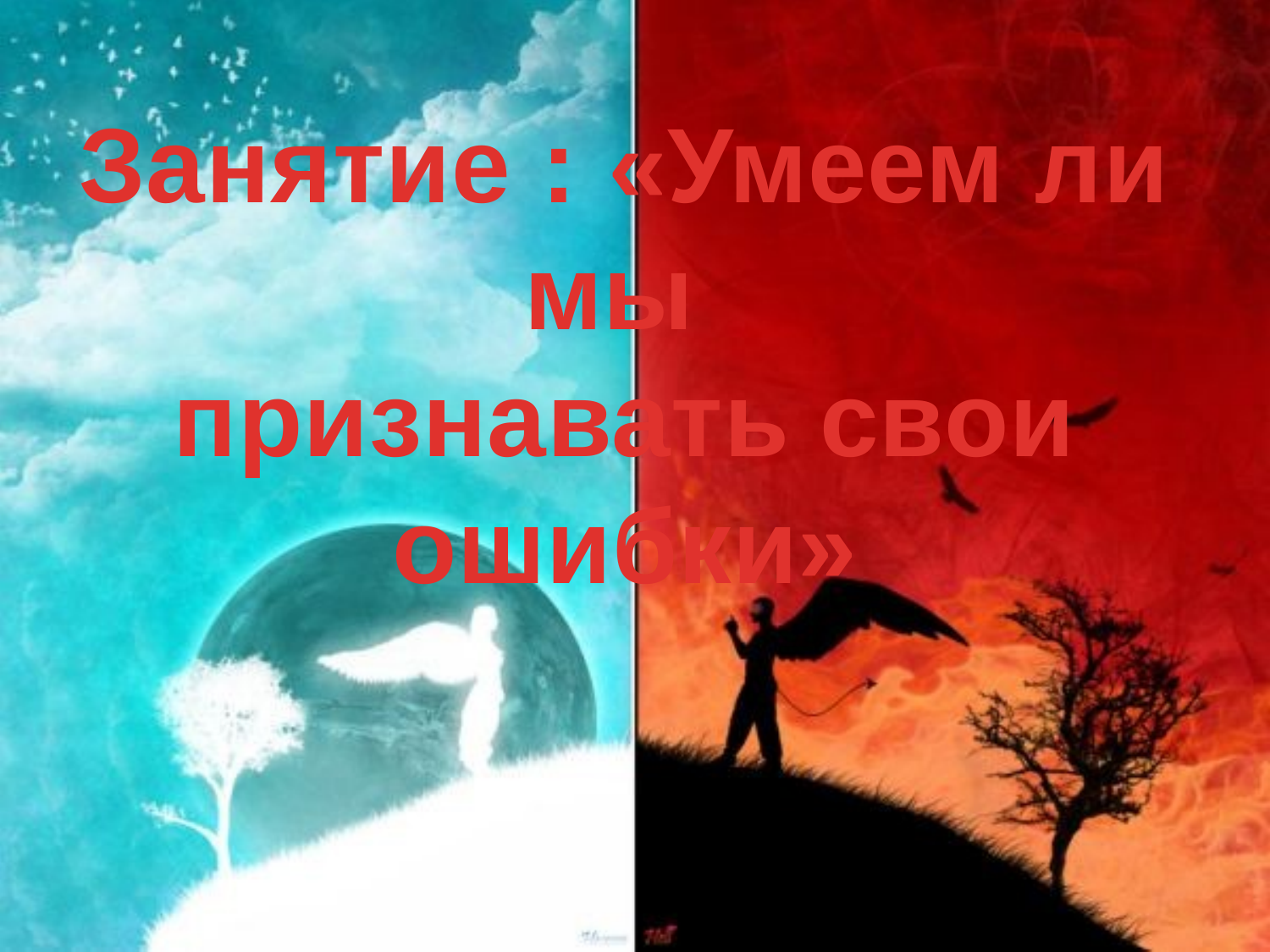

# Занятие : «Умеем ли мы признавать свои ошибки»